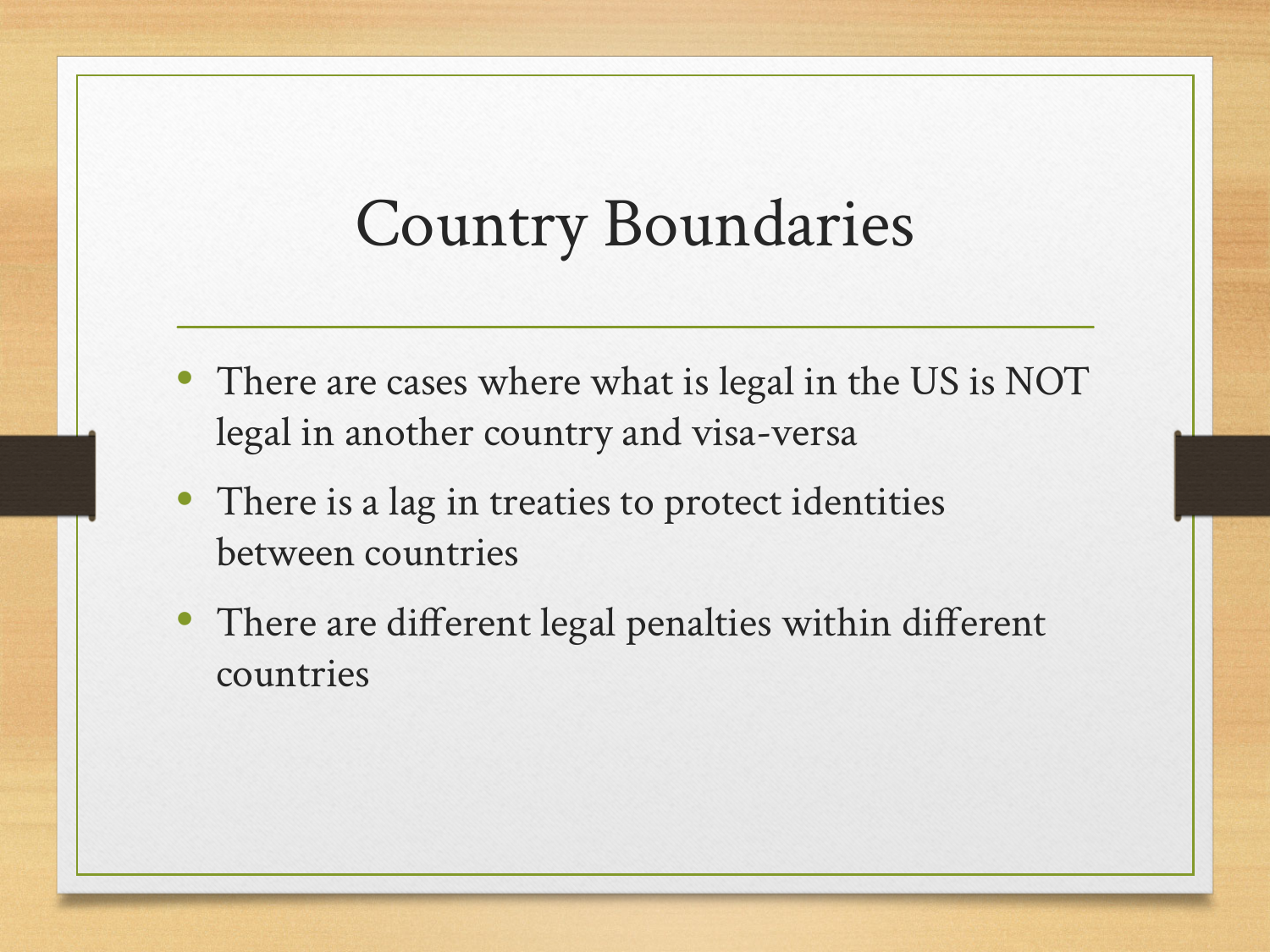

# Country Boundaries
There are cases where what is legal in the US is NOT legal in another country and visa-versa
There is a lag in treaties to protect identities between countries
There are different legal penalties within different countries